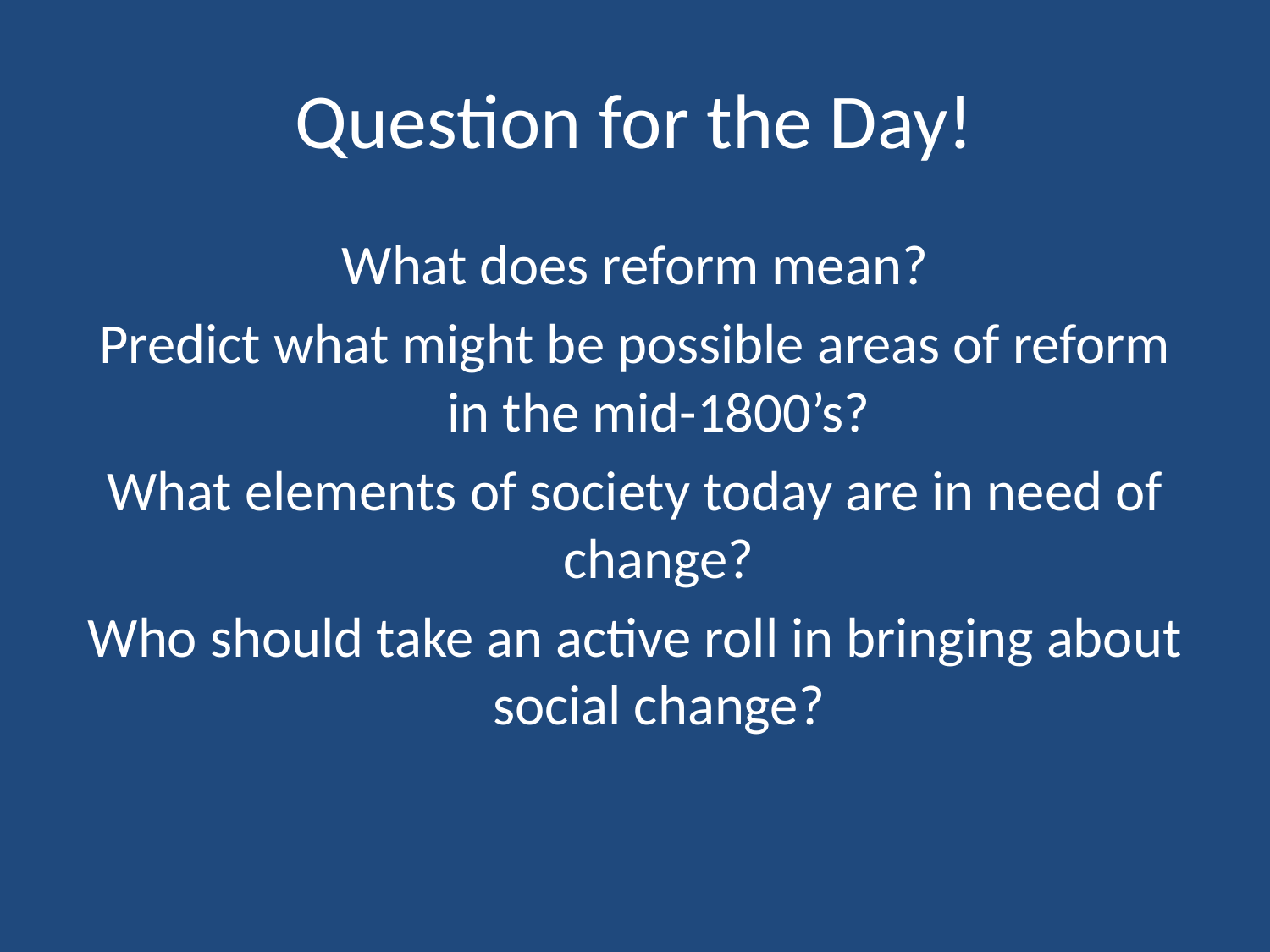

# Question for the Day!
What does reform mean?
Predict what might be possible areas of reform in the mid-1800’s?
What elements of society today are in need of change?
Who should take an active roll in bringing about social change?